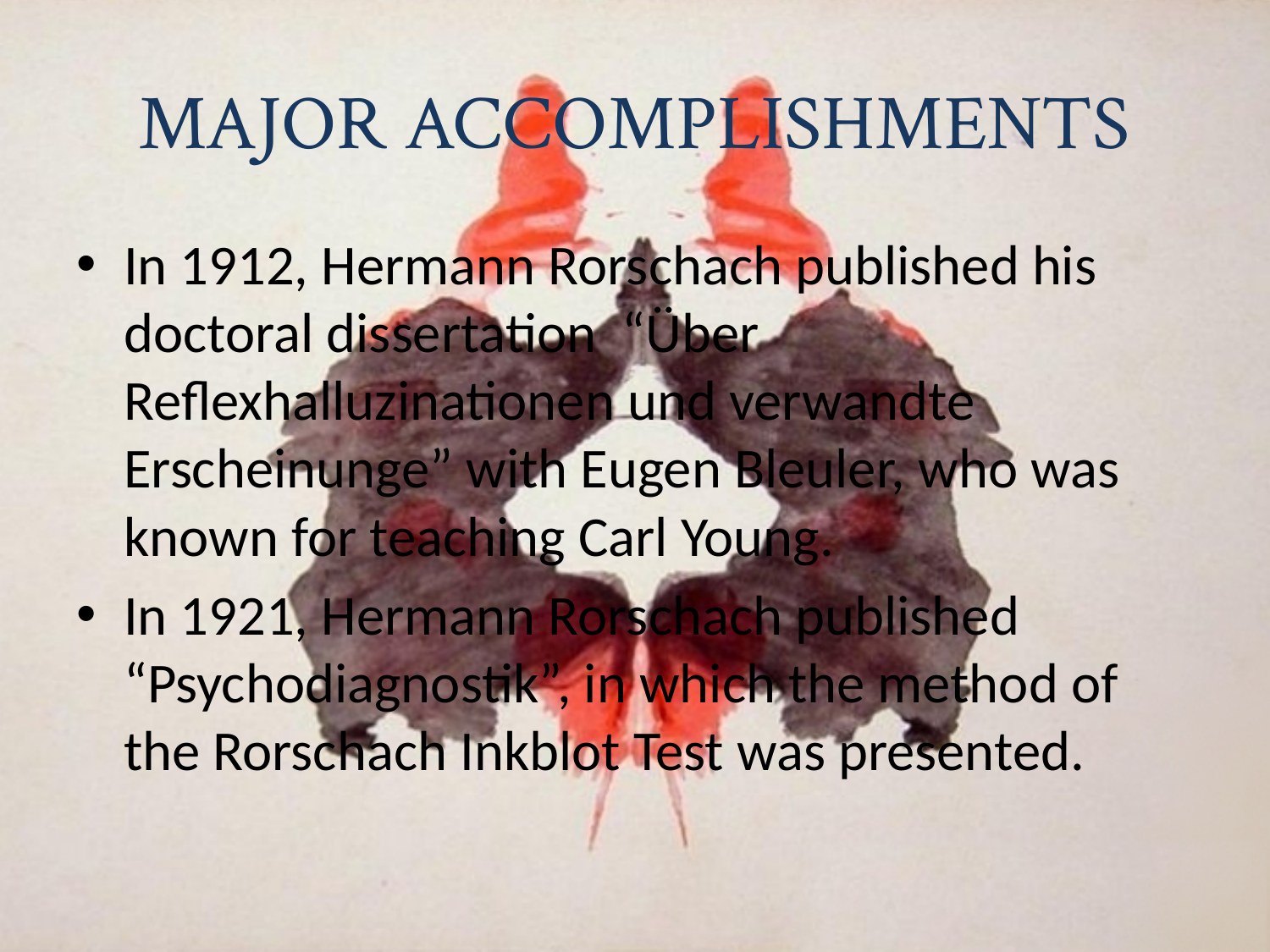

# MAJOR ACCOMPLISHMENTS
In 1912, Hermann Rorschach published his doctoral dissertation  “Über Reflexhalluzinationen und verwandte Erscheinunge” with Eugen Bleuler, who was known for teaching Carl Young.
In 1921, Hermann Rorschach published “Psychodiagnostik”, in which the method of the Rorschach Inkblot Test was presented.